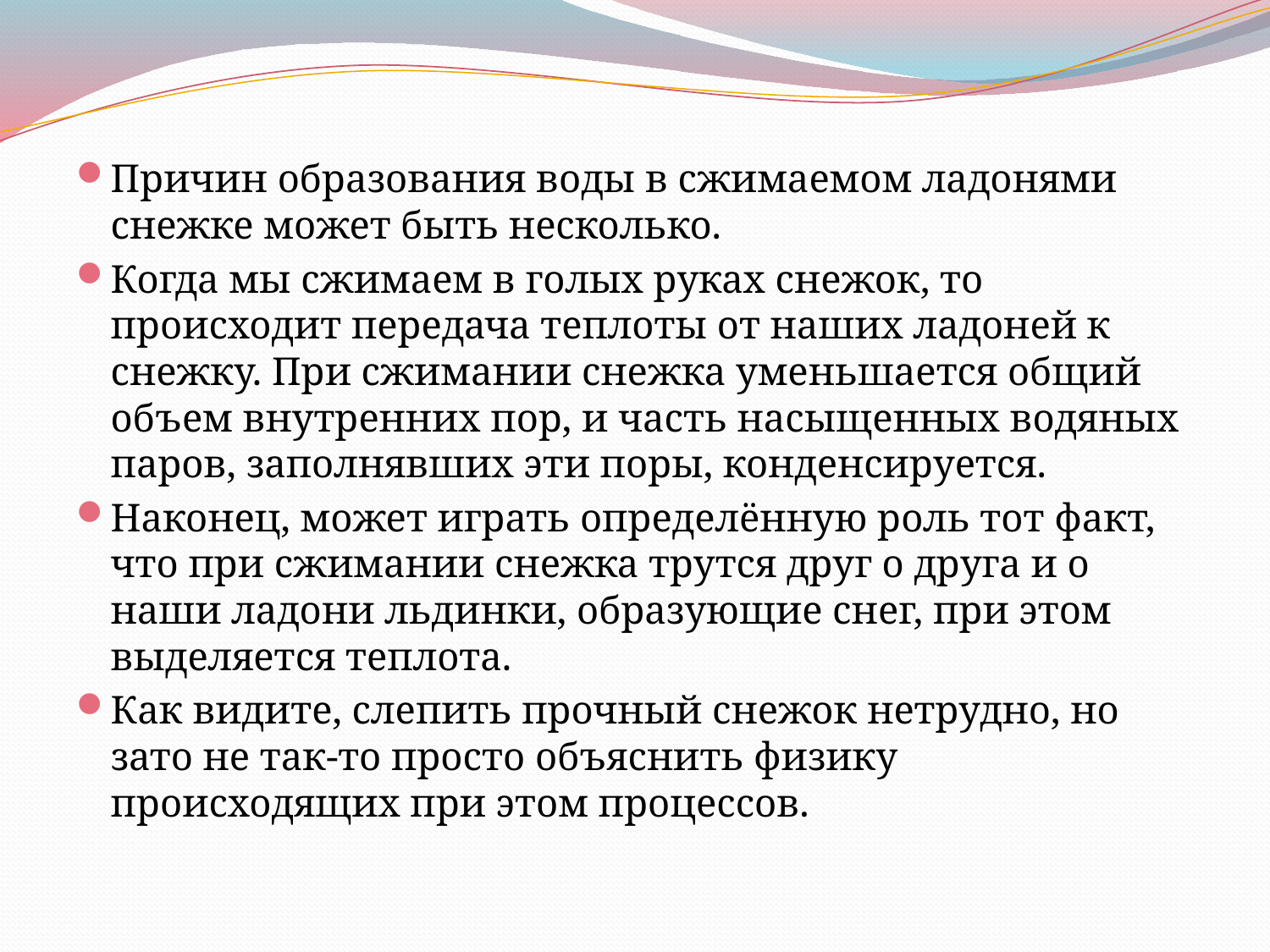

Причин образования воды в сжимаемом ладонями снежке может быть несколько.
Когда мы сжимаем в голых руках снежок, то происходит передача теплоты от наших ладоней к снежку. При сжимании снежка уменьшается общий объем внутренних пор, и часть насыщенных водяных паров, заполнявших эти поры, конденсируется.
Наконец, может играть определённую роль тот факт, что при сжимании снежка трутся друг о друга и о наши ладони льдинки, образующие снег, при этом выделяется теплота.
Как видите, слепить прочный снежок нетрудно, но зато не так-то просто объяснить физику происходящих при этом процессов.